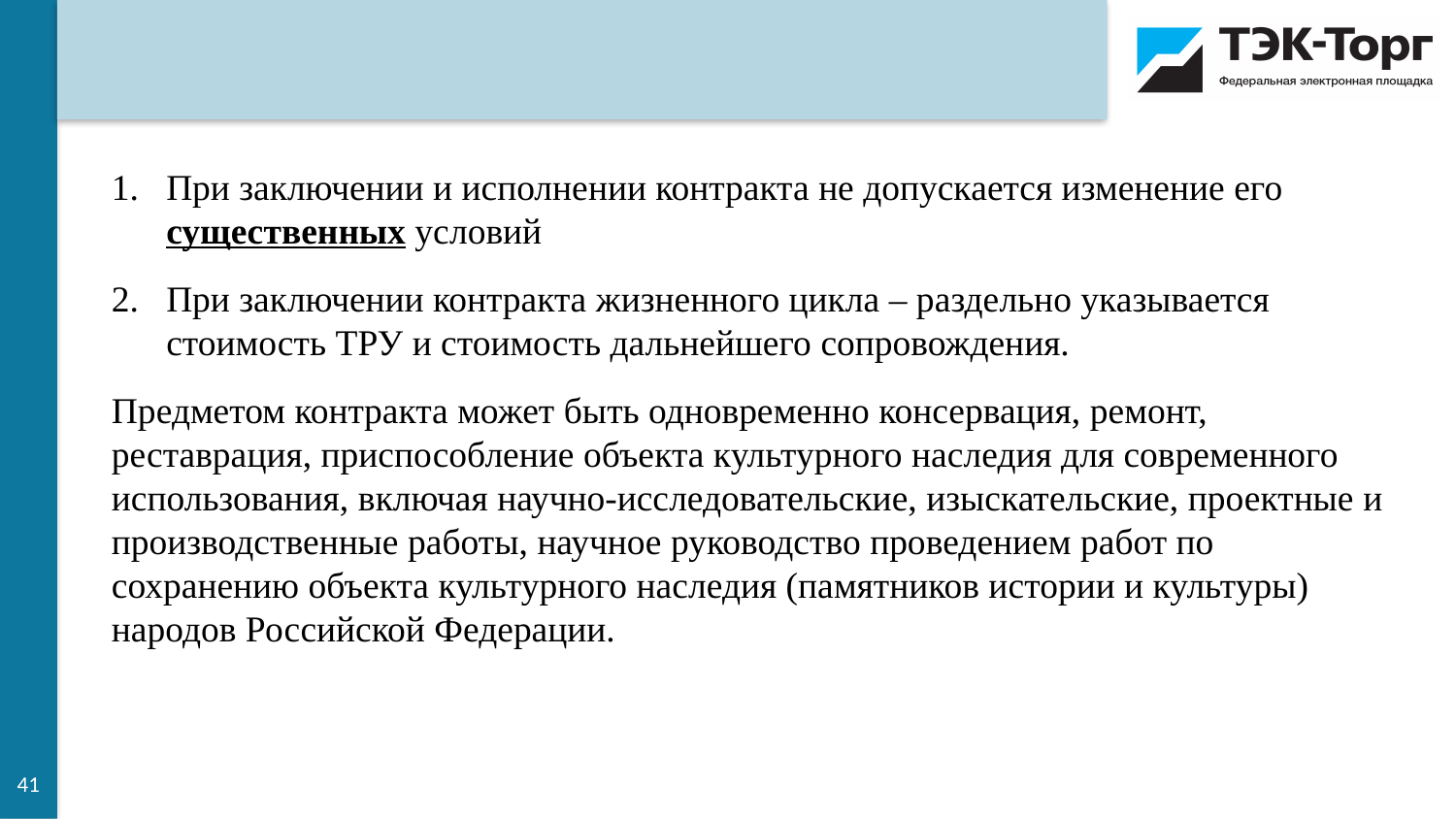

При заключении и исполнении контракта не допускается изменение его существенных условий
При заключении контракта жизненного цикла – раздельно указывается стоимость ТРУ и стоимость дальнейшего сопровождения.
Предметом контракта может быть одновременно консервация, ремонт, реставрация, приспособление объекта культурного наследия для современного использования, включая научно-исследовательские, изыскательские, проектные и производственные работы, научное руководство проведением работ по сохранению объекта культурного наследия (памятников истории и культуры) народов Российской Федерации.
41